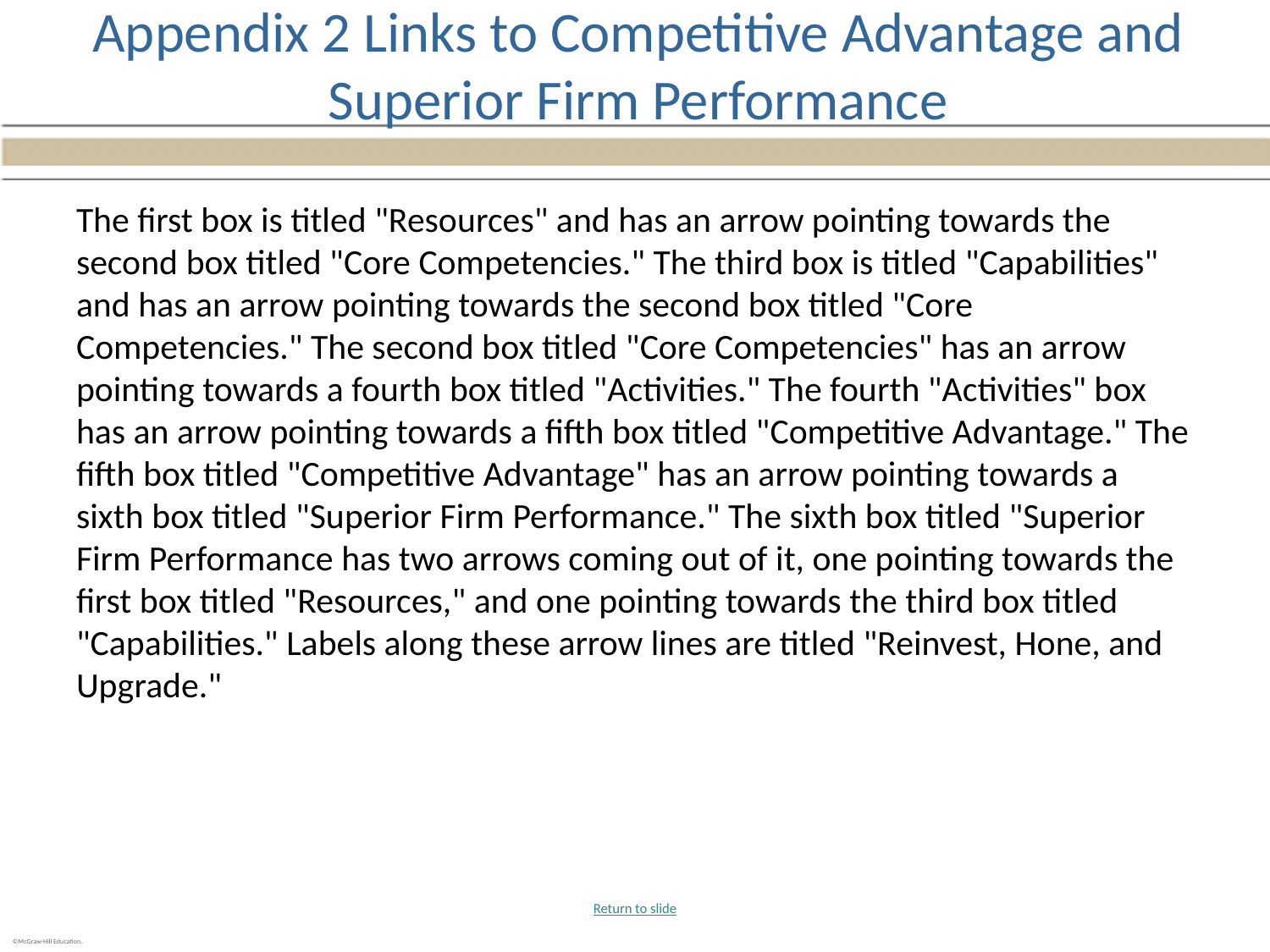

# Appendix 2 Links to Competitive Advantage and Superior Firm Performance
The first box is titled "Resources" and has an arrow pointing towards the second box titled "Core Competencies." The third box is titled "Capabilities" and has an arrow pointing towards the second box titled "Core Competencies." The second box titled "Core Competencies" has an arrow pointing towards a fourth box titled "Activities." The fourth "Activities" box has an arrow pointing towards a fifth box titled "Competitive Advantage." The fifth box titled "Competitive Advantage" has an arrow pointing towards a sixth box titled "Superior Firm Performance." The sixth box titled "Superior Firm Performance has two arrows coming out of it, one pointing towards the first box titled "Resources," and one pointing towards the third box titled "Capabilities." Labels along these arrow lines are titled "Reinvest, Hone, and Upgrade."
Return to slide